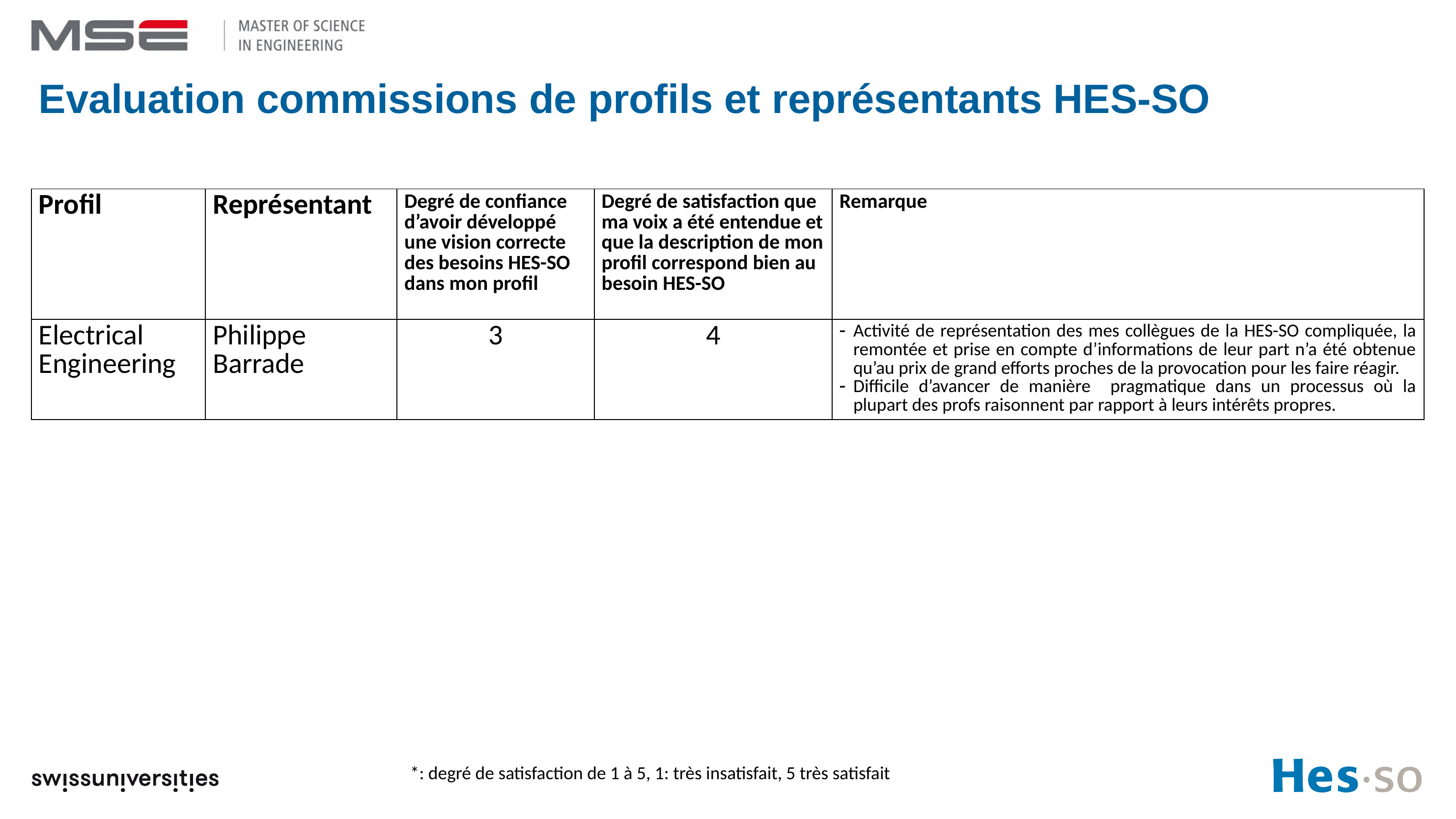

# Evaluation commissions de profils et représentants HES-SO
| Profil | Représentant | Degré de confiance d’avoir développé une vision correcte des besoins HES-SO dans mon profil | Degré de satisfaction que ma voix a été entendue et que la description de mon profil correspond bien au besoin HES-SO | Remarque |
| --- | --- | --- | --- | --- |
| Electrical Engineering | Philippe Barrade | 3 | 4 | Activité de représentation des mes collègues de la HES-SO compliquée, la remontée et prise en compte d’informations de leur part n’a été obtenue qu’au prix de grand efforts proches de la provocation pour les faire réagir. Difficile d’avancer de manière pragmatique dans un processus où la plupart des profs raisonnent par rapport à leurs intérêts propres. |
*: degré de satisfaction de 1 à 5, 1: très insatisfait, 5 très satisfait